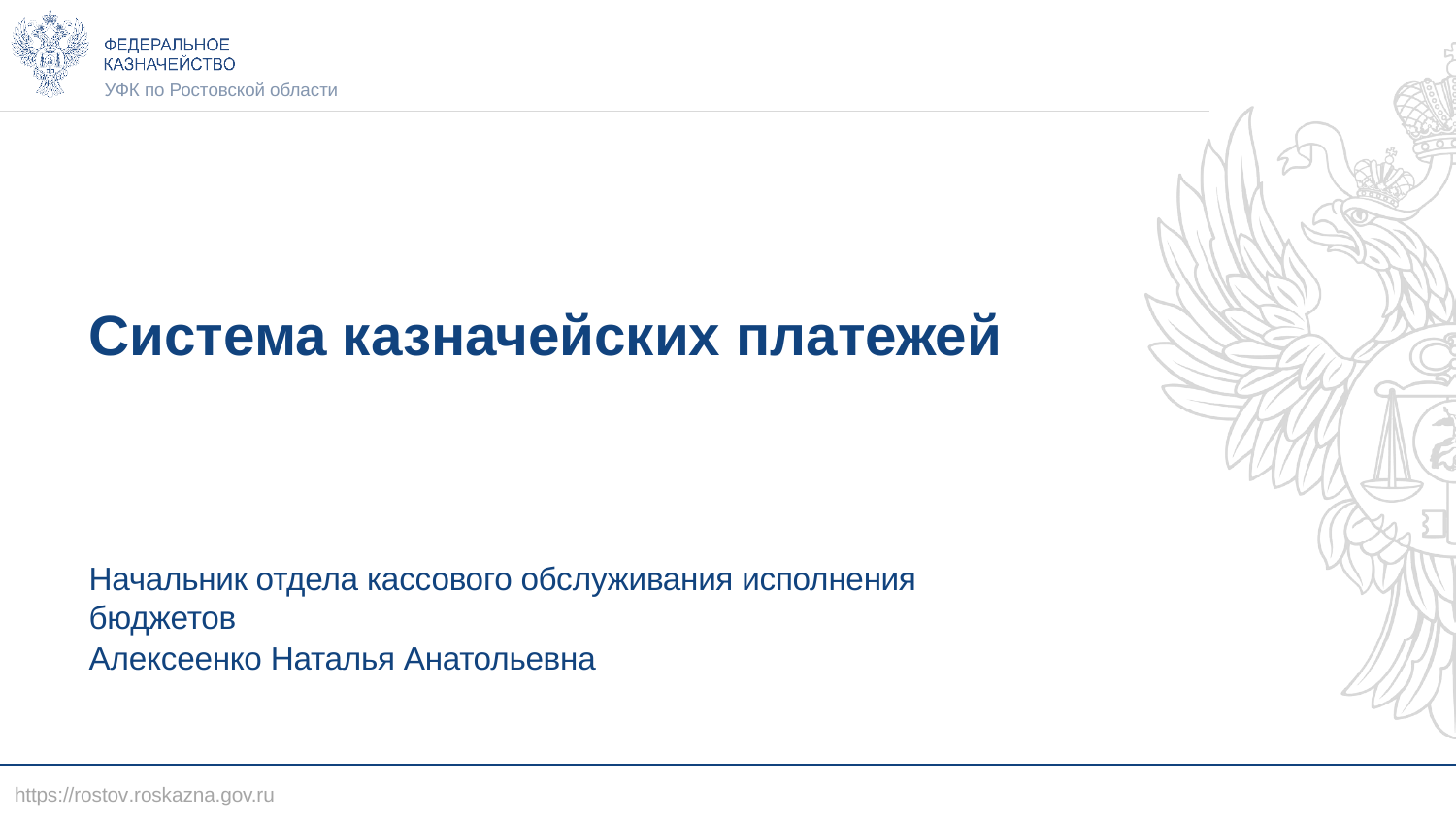

УФК по Ростовской области

# Система казначейских платежей
Начальник отдела кассового обслуживания исполнения бюджетов
Алексеенко Наталья Анатольевна

https://rostov.roskazna.gov.ru